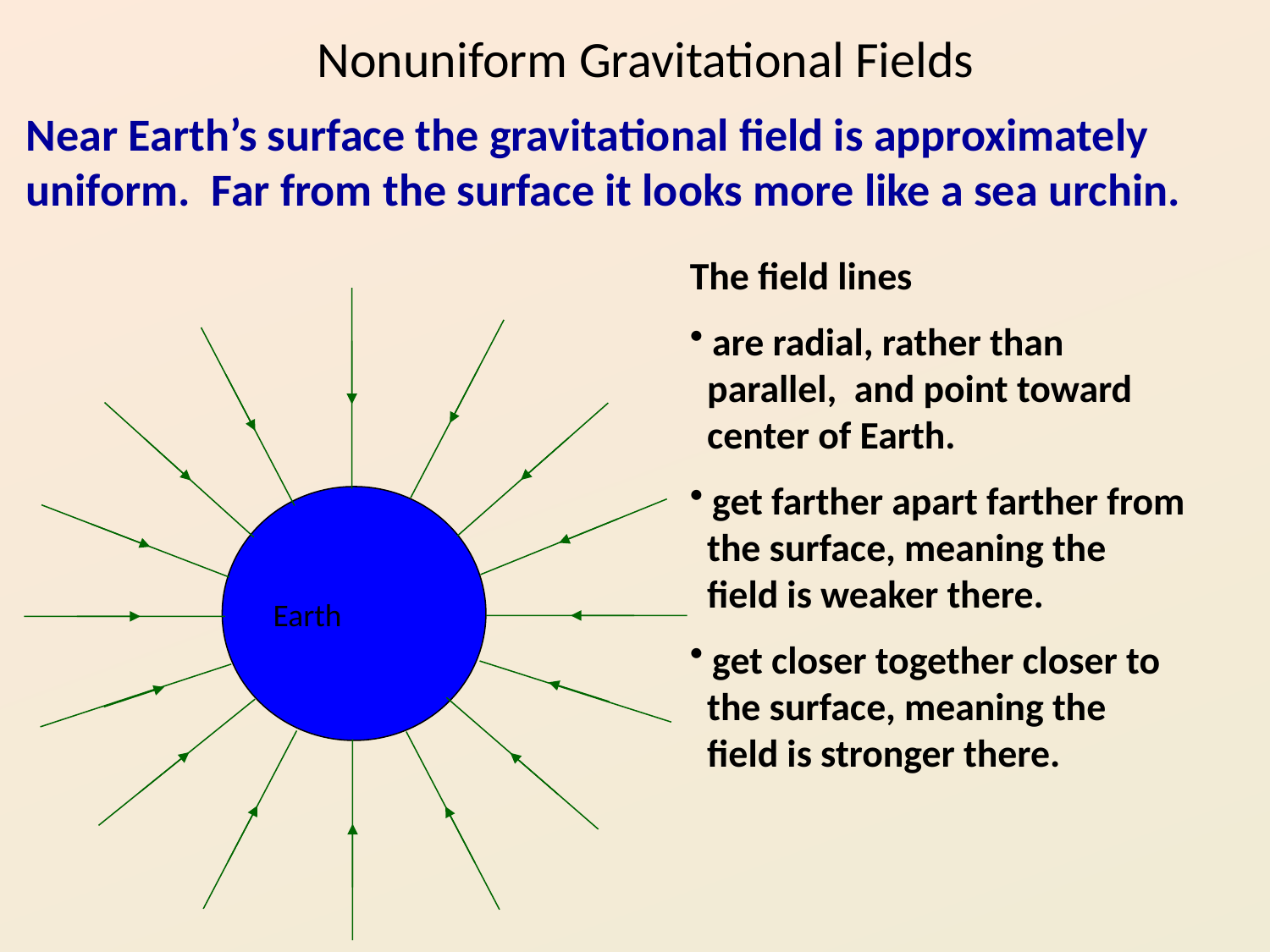

# Nonuniform Gravitational Fields
Near Earth’s surface the gravitational field is approximately uniform.  Far from the surface it looks more like a sea urchin.
The field lines
 are radial, rather than
  parallel,  and point toward
  center of Earth.
 get farther apart farther from
  the surface, meaning the
  field is weaker there.
 get closer together closer to
  the surface, meaning the
  field is stronger there.

Earth